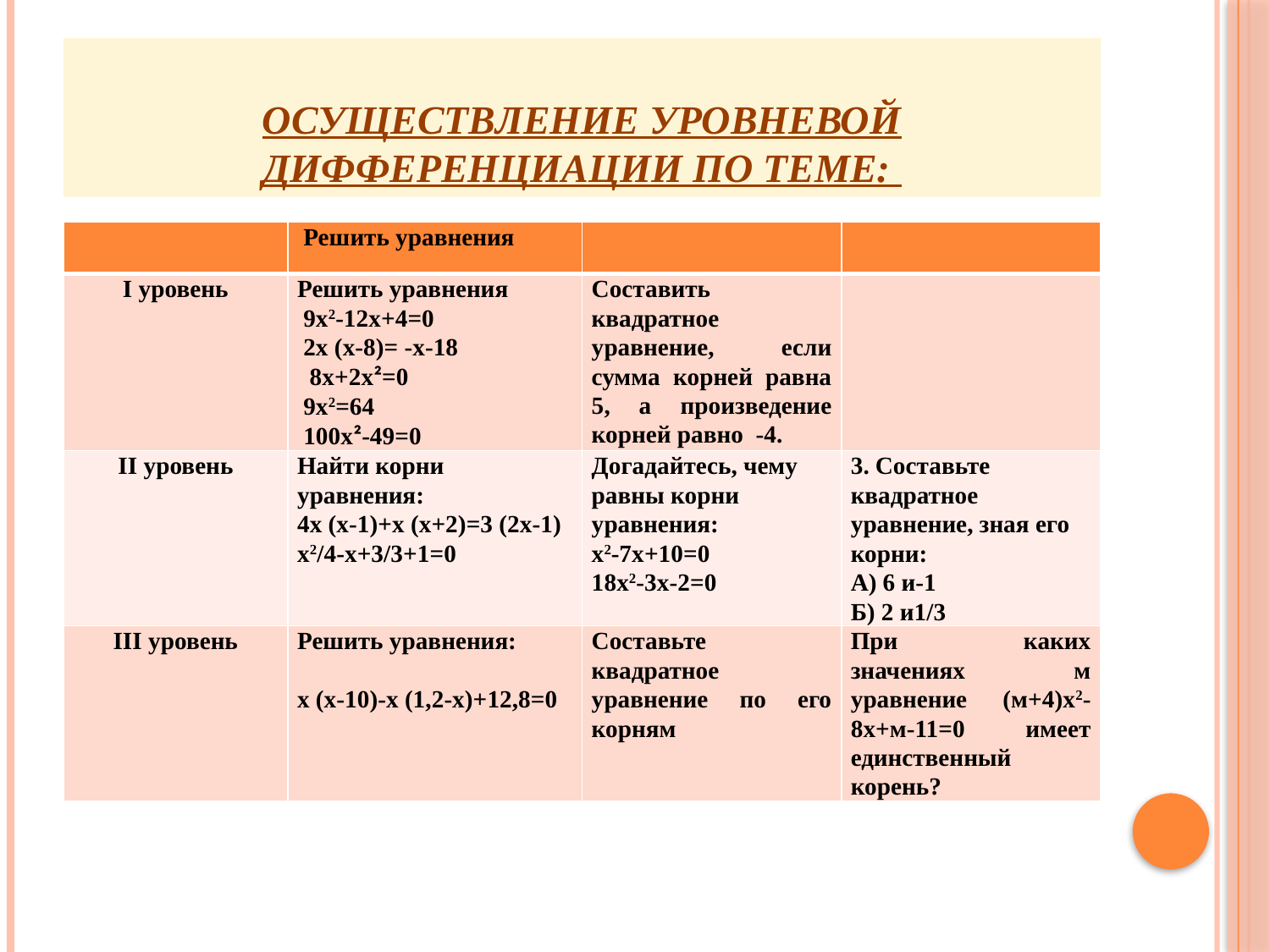

# Осуществление уровневой дифференциации по теме:
|  | Решить уравнения |  |  |
| --- | --- | --- | --- |
| I уровень | Решить уравнения 9х2-12х+4=0 2х (х-8)= -х-18 8х+2х²=0 9х2=64 100х²-49=0 | Составить квадратное уравнение, если сумма корней равна 5, а произведение корней равно -4. |  |
| II уровень | Найти корни уравнения: 4х (х-1)+х (х+2)=3 (2х-1) х2/4-х+3/3+1=0 | Догадайтесь, чему равны корни уравнения: х2-7х+10=0 18х2-3х-2=0 | 3. Составьте квадратное уравнение, зная его корни: А) 6 и-1 Б) 2 и1/3 |
| III уровень | Решить уравнения: х (х-10)-х (1,2-х)+12,8=0 | Составьте квадратное уравнение по его корням | При каких значениях м уравнение (м+4)х2-8х+м-11=0 имеет единственный корень? |